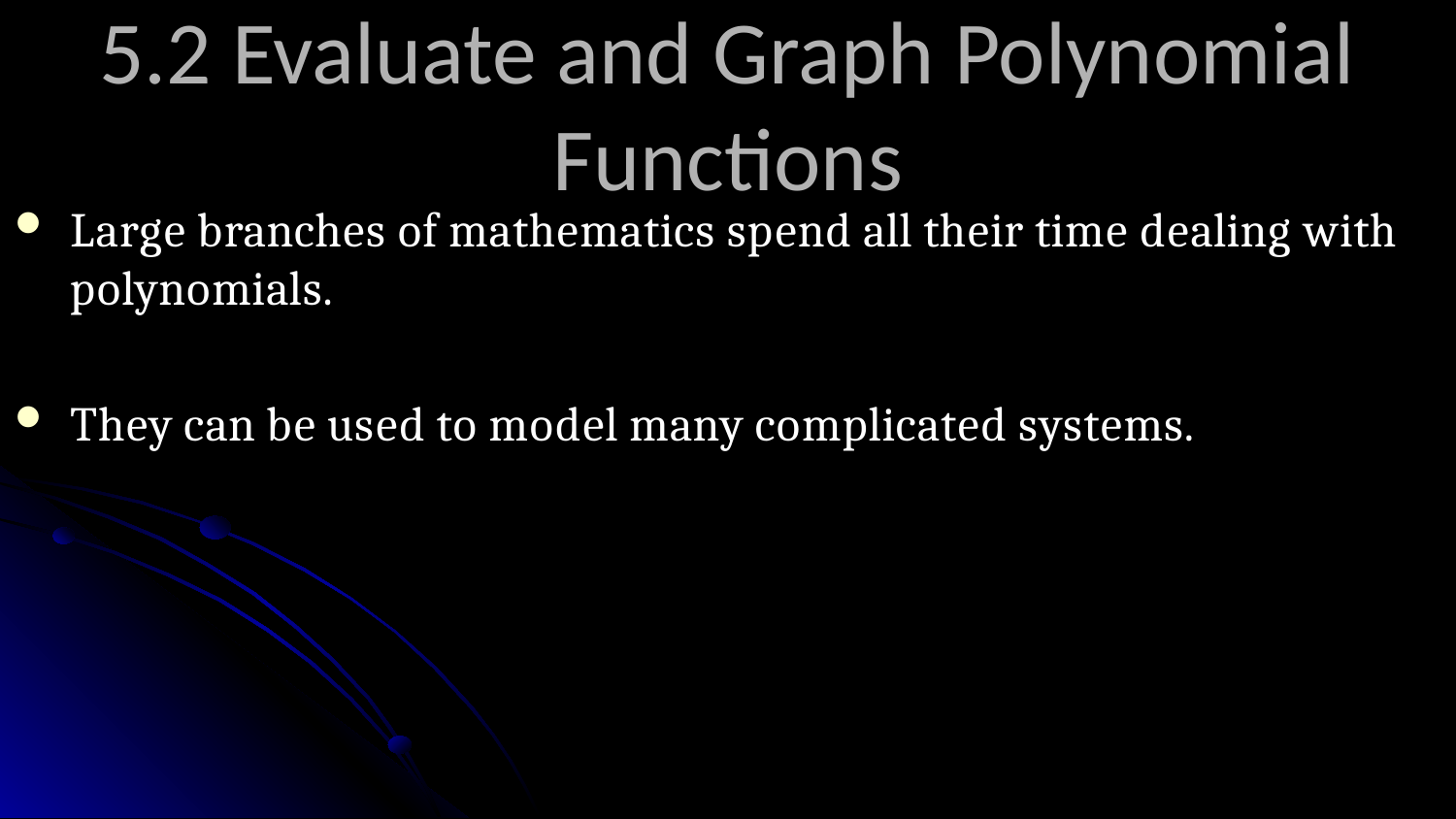

# 5.2 Evaluate and Graph Polynomial Functions
Large branches of mathematics spend all their time dealing with polynomials.

They can be used to model many complicated systems.